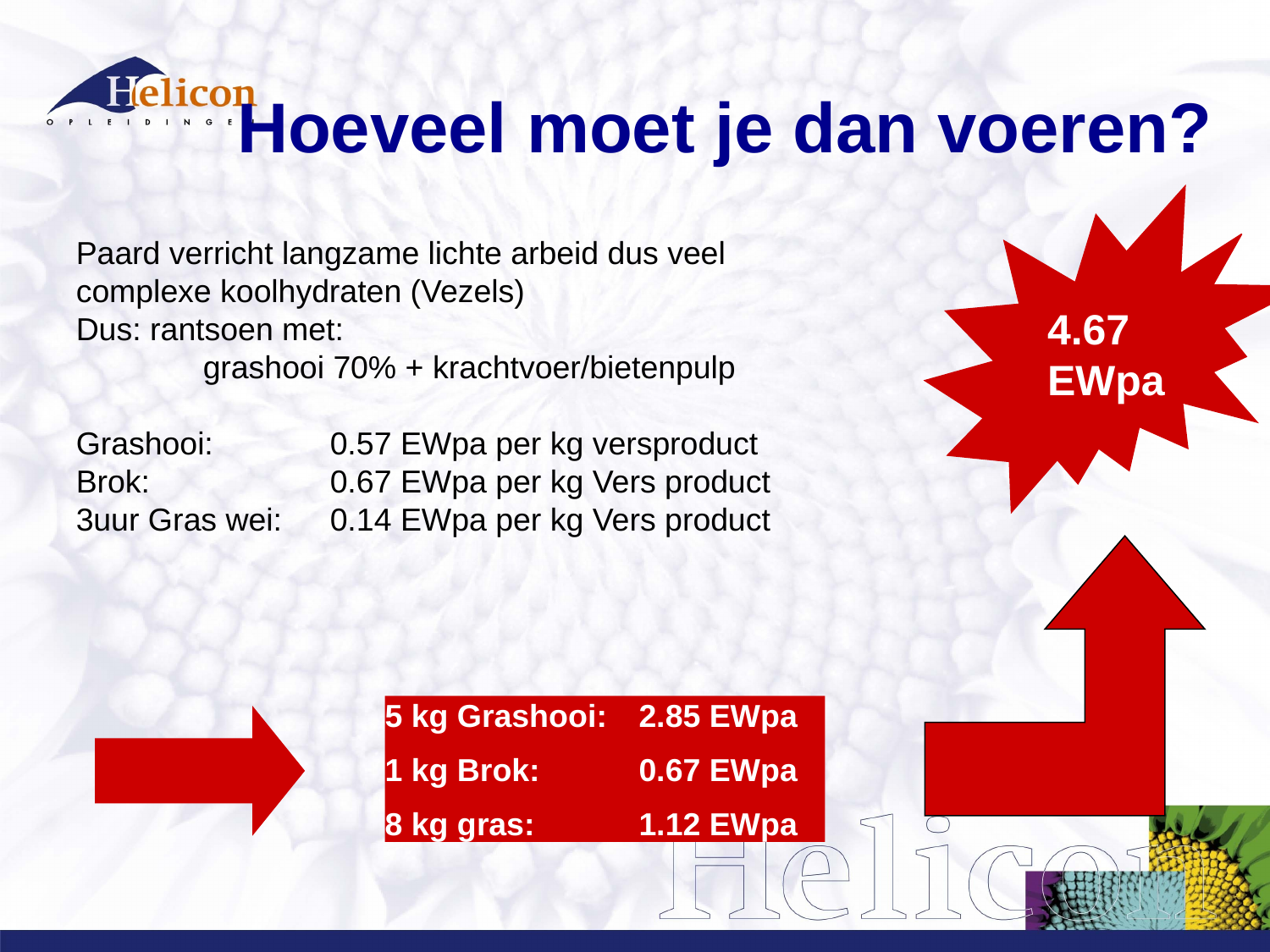

Hoeveel moet je dan voeren?

Paard verricht langzame lichte arbeid dus veel
complexe koolhydraten (Vezels)
Dus: rantsoen met:
	grashooi 70% + krachtvoer/bietenpulp

Grashooi: 	0.57 EWpa per kg versproduct
Brok: 		0.67 EWpa per kg Vers product
3uur Gras wei:	0.14 EWpa per kg Vers product
4.67 EWpa

5 kg Grashooi: 	2.85 EWpa
1 kg Brok:	0.67 EWpa
8 kg gras:	1.12 EWpa